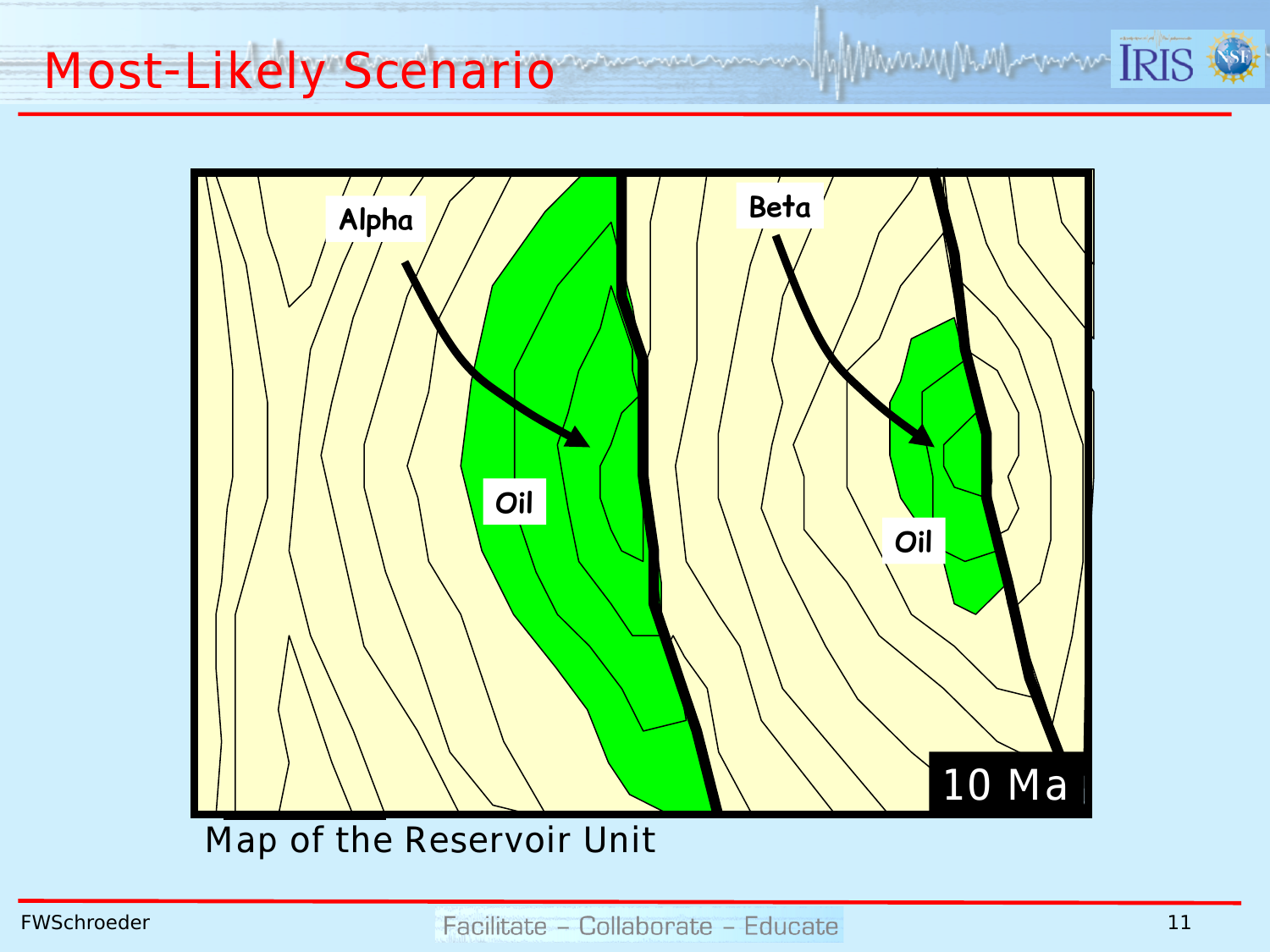

# Most-Likely Scenario

Beta
Alpha

Oil
Oil
10 Ma
Map of the Reservoir Unit